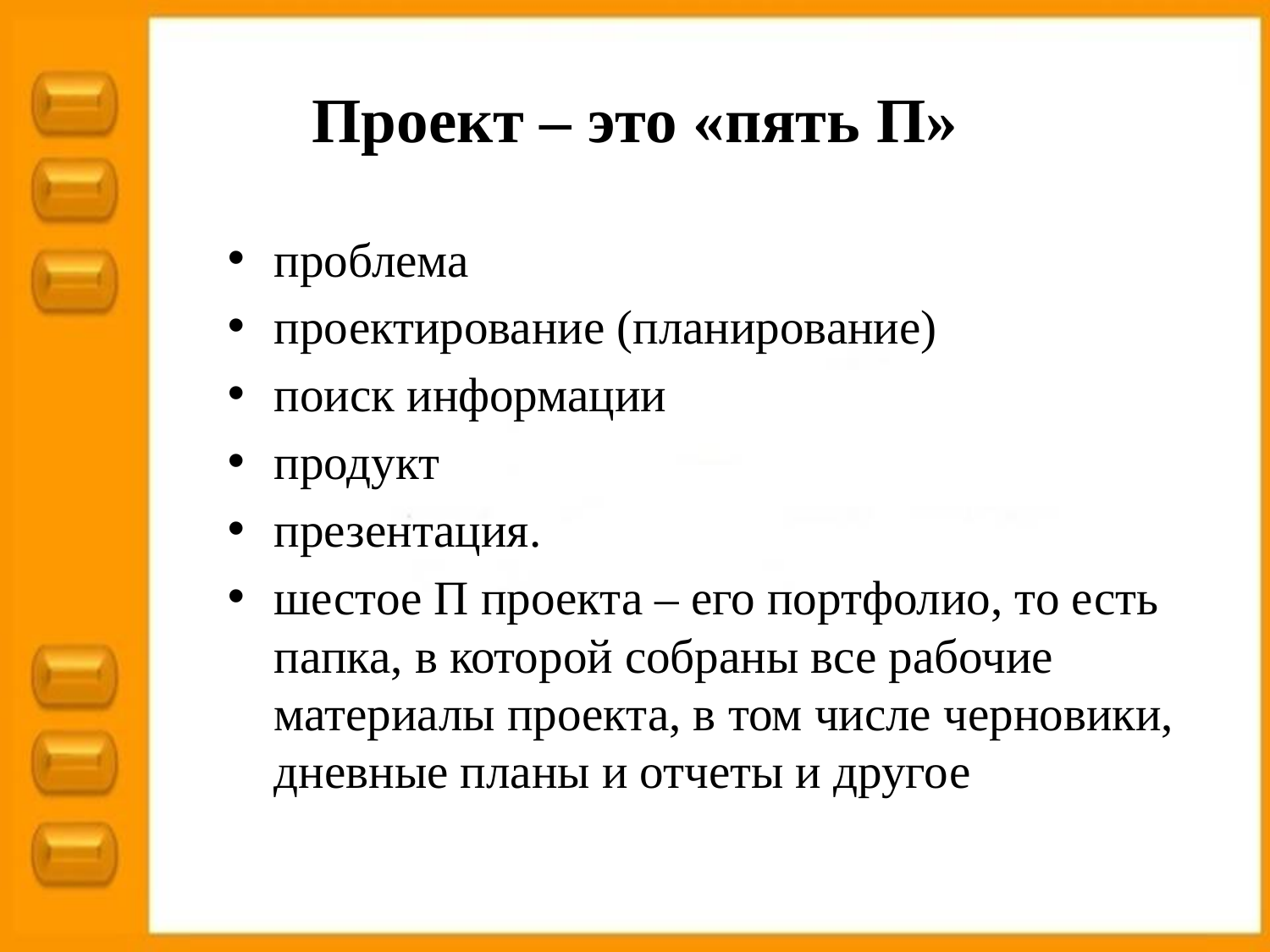

# Проект – это «пять П»
проблема
проектирование (планирование)
поиск информации
продукт
презентация.
шестое П проекта – его портфолио, то есть папка, в которой собраны все рабочие материалы проекта, в том числе черновики, дневные планы и отчеты и другое